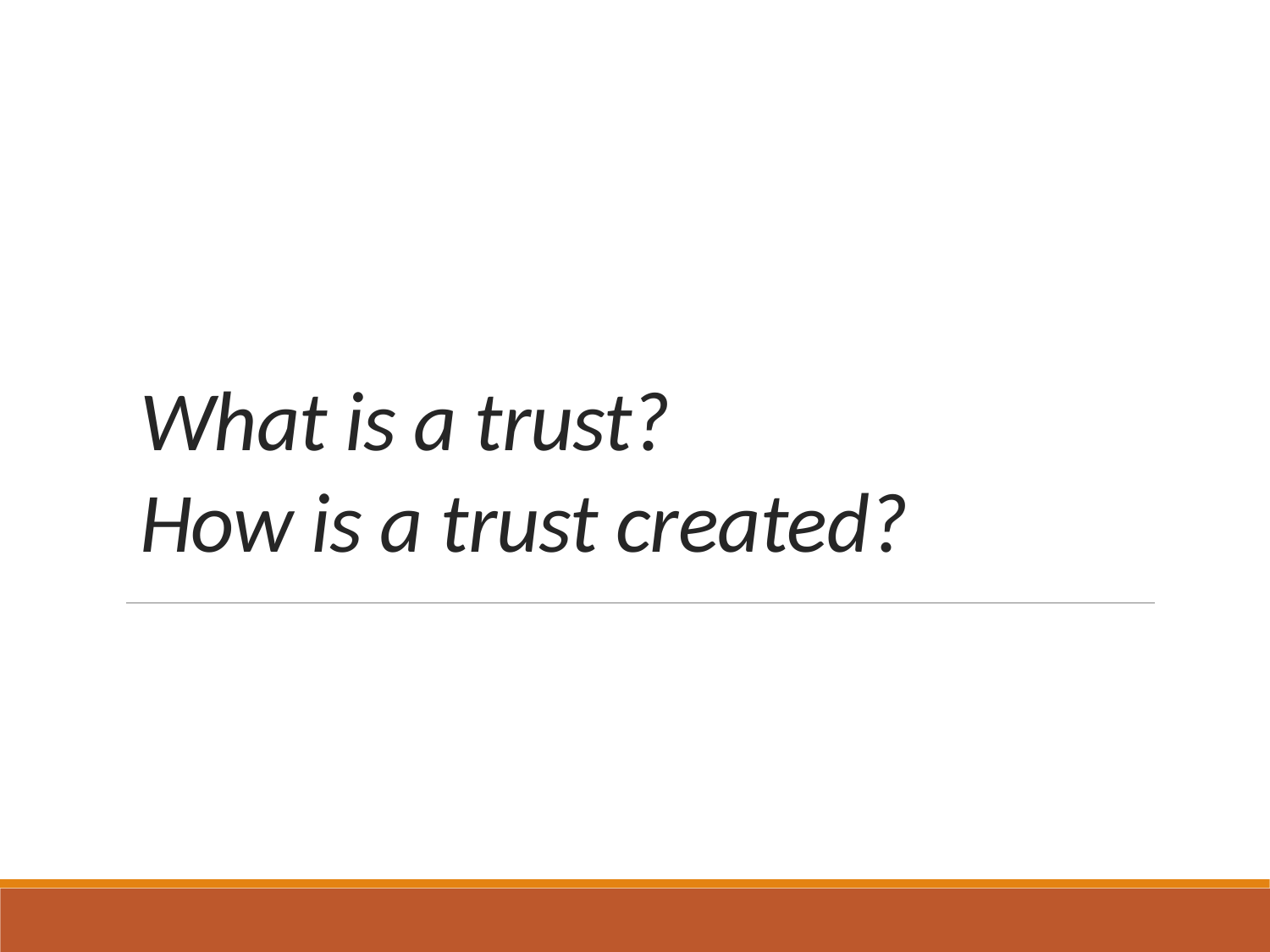

# What is a trust? How is a trust created?